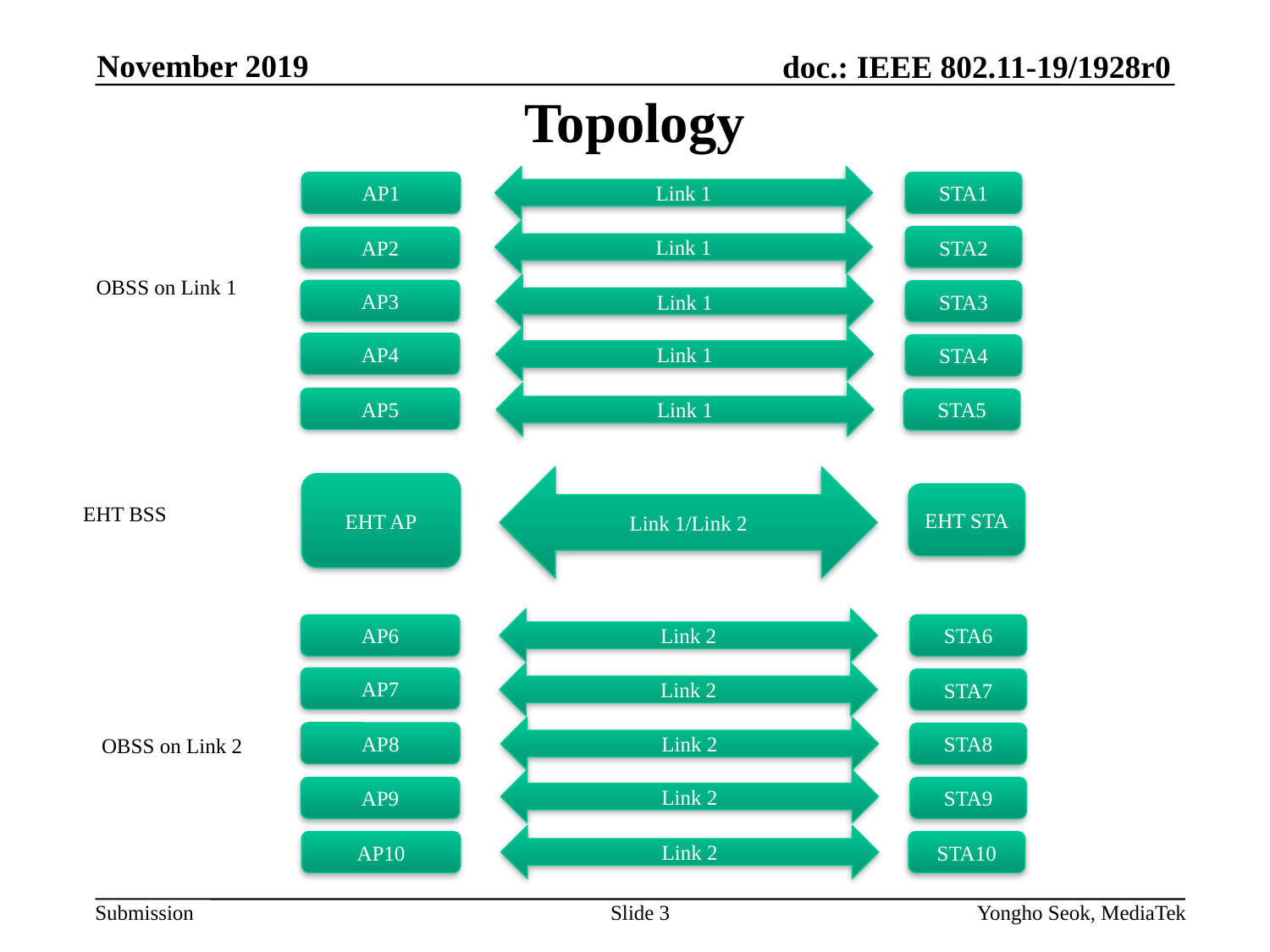

November 2019
# Topology
Link 1
AP1
STA1
Link 1
STA2
AP2
OBSS on Link 1
Link 1
AP3
STA3
Link 1
AP4
STA4
Link 1
AP5
STA5
Link 1/Link 2
EHT AP
EHT STA
EHT BSS
Link 2
AP6
STA6
Link 2
AP7
STA7
Link 2
AP8
STA8
OBSS on Link 2
Link 2
AP9
STA9
Link 2
AP10
STA10
Slide 3
Yongho Seok, MediaTek